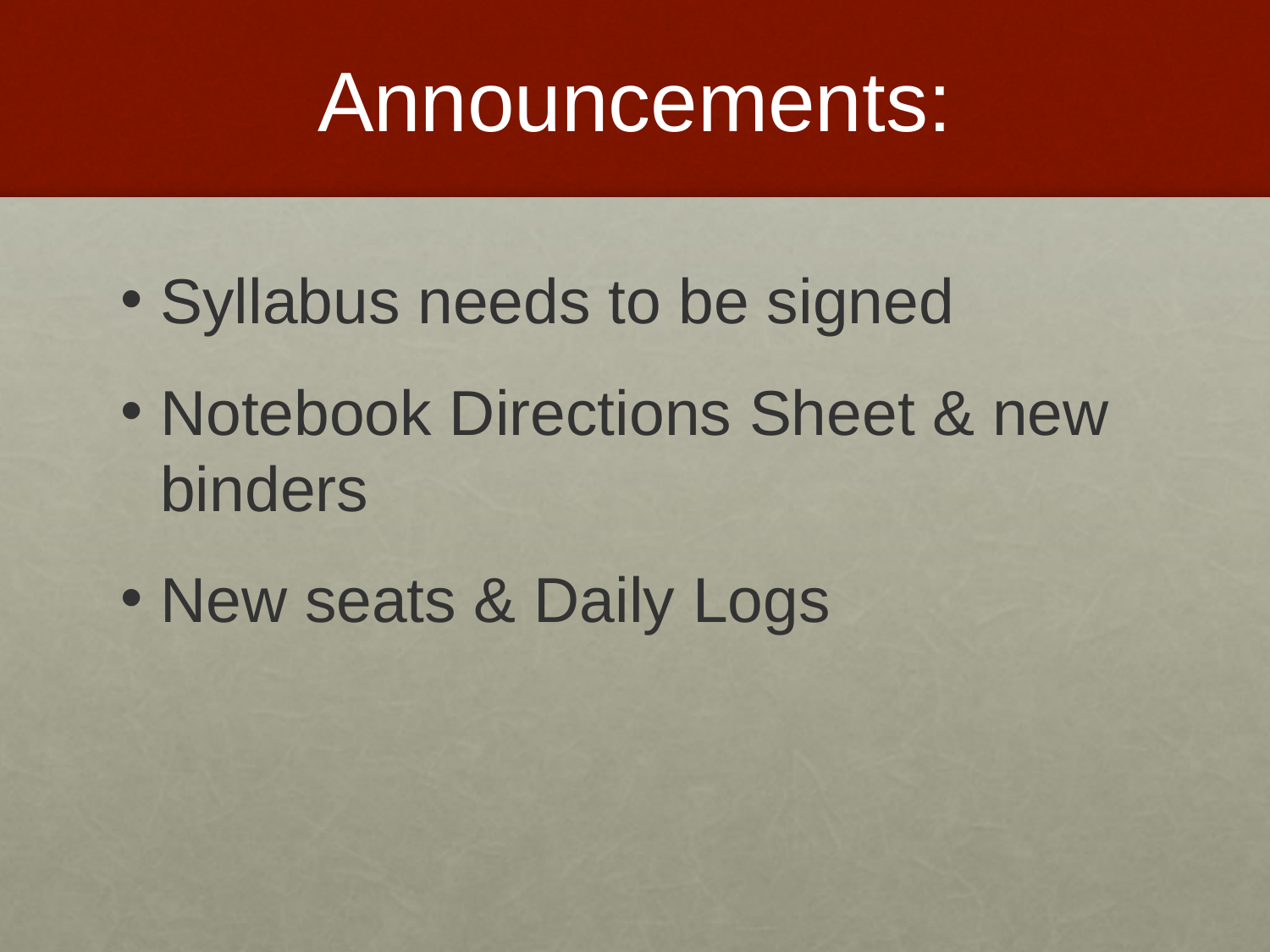

# Announcements:
Syllabus needs to be signed
Notebook Directions Sheet & new binders
New seats & Daily Logs